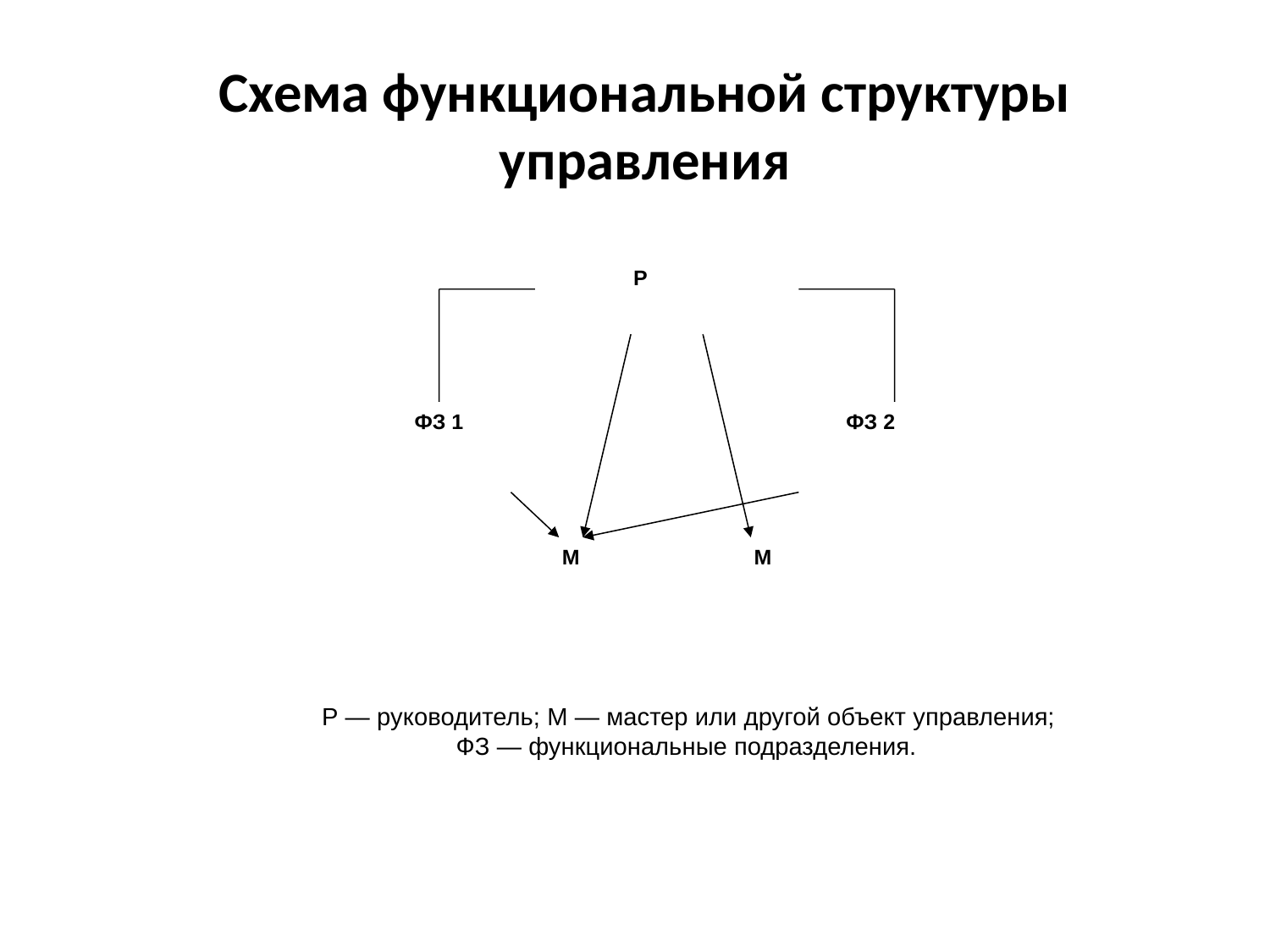

Схема функциональной структуры управления
Р

ФЗ 1
ФЗ 2

М

М

Р — руководитель; М — мастер или другой объект управления;
ФЗ — функциональные подразделения.